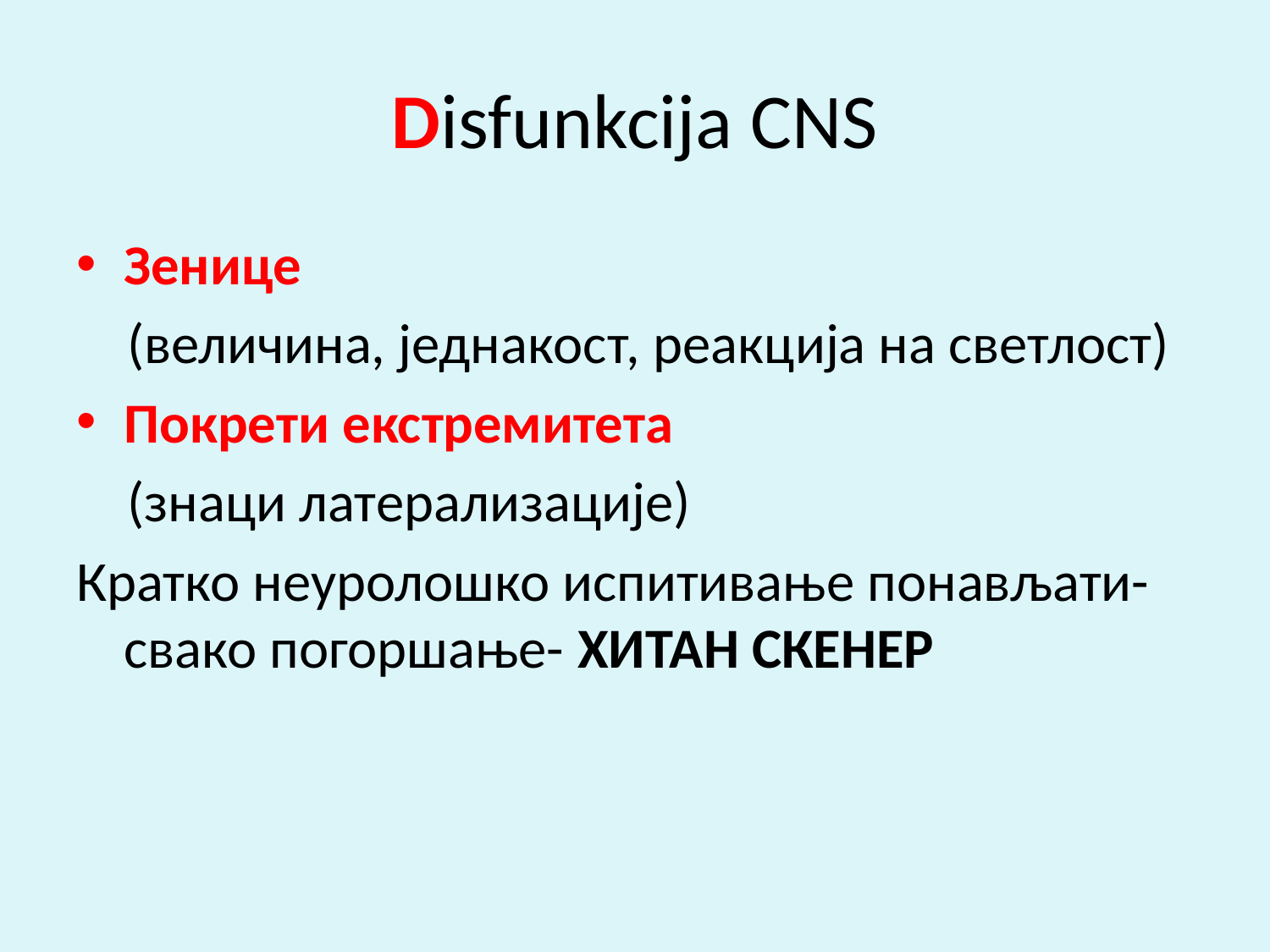

# Disfunkcija CNS
Зенице
    (величина, једнакост, реакција на светлост)
Покрети екстремитета
    (знаци латерализације)
Кратко неуролошко испитивање понављати- свако погоршање- ХИТАН СКЕНЕР